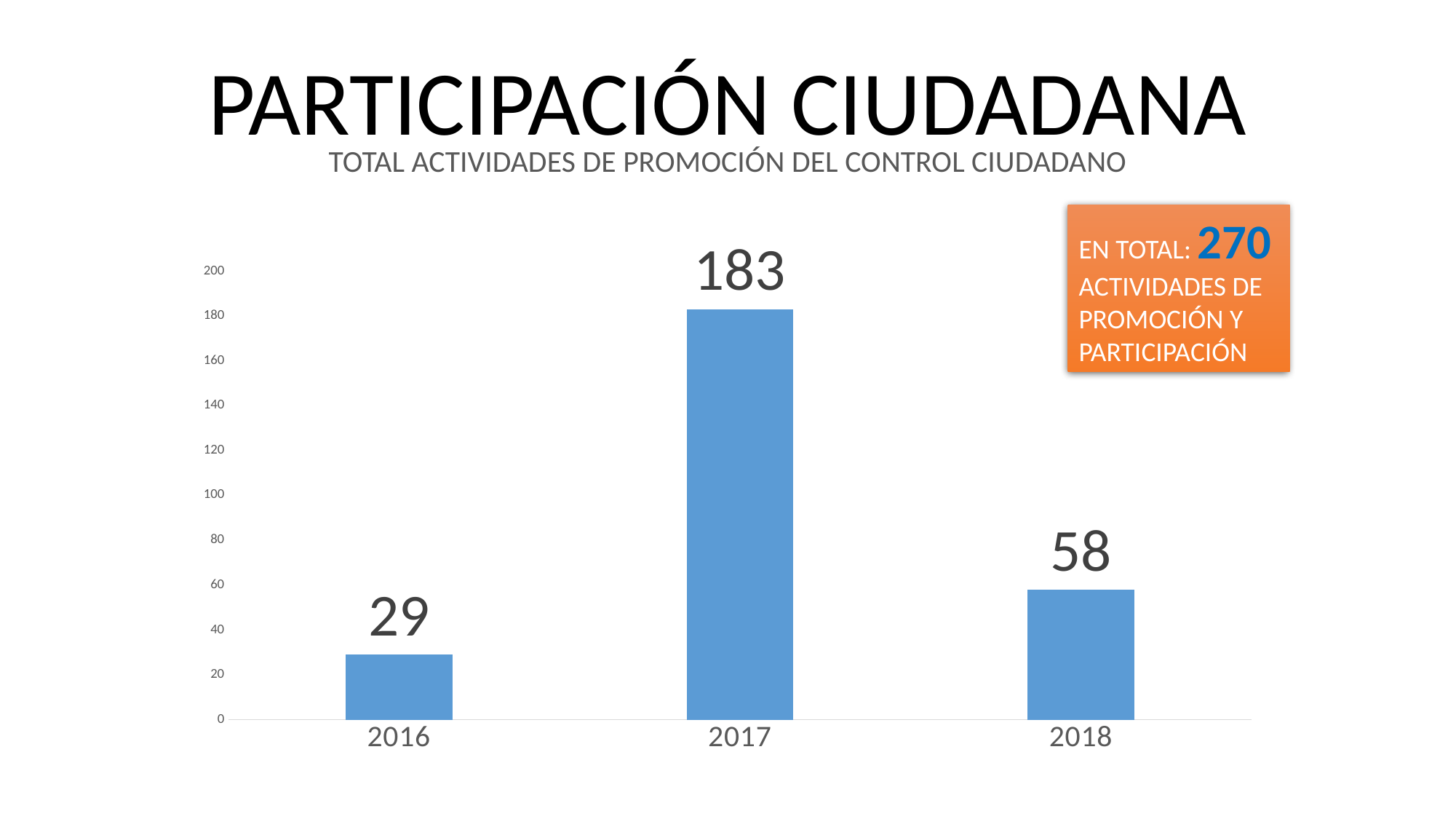

# PARTICIPACIÓN CIUDADANA
TOTAL ACTIVIDADES DE PROMOCIÓN DEL CONTROL CIUDADANO
EN TOTAL: 270
ACTIVIDADES DE PROMOCIÓN Y PARTICIPACIÓN

### Chart

| Category | TOTAL ACTIVIDADES DE PROMOCIÓN DEL CONTROL CIUDADANO |
|---|---|
| 2016 | 29.0 |
| 2017 | 183.0 |
| 2018 | 58.0 |